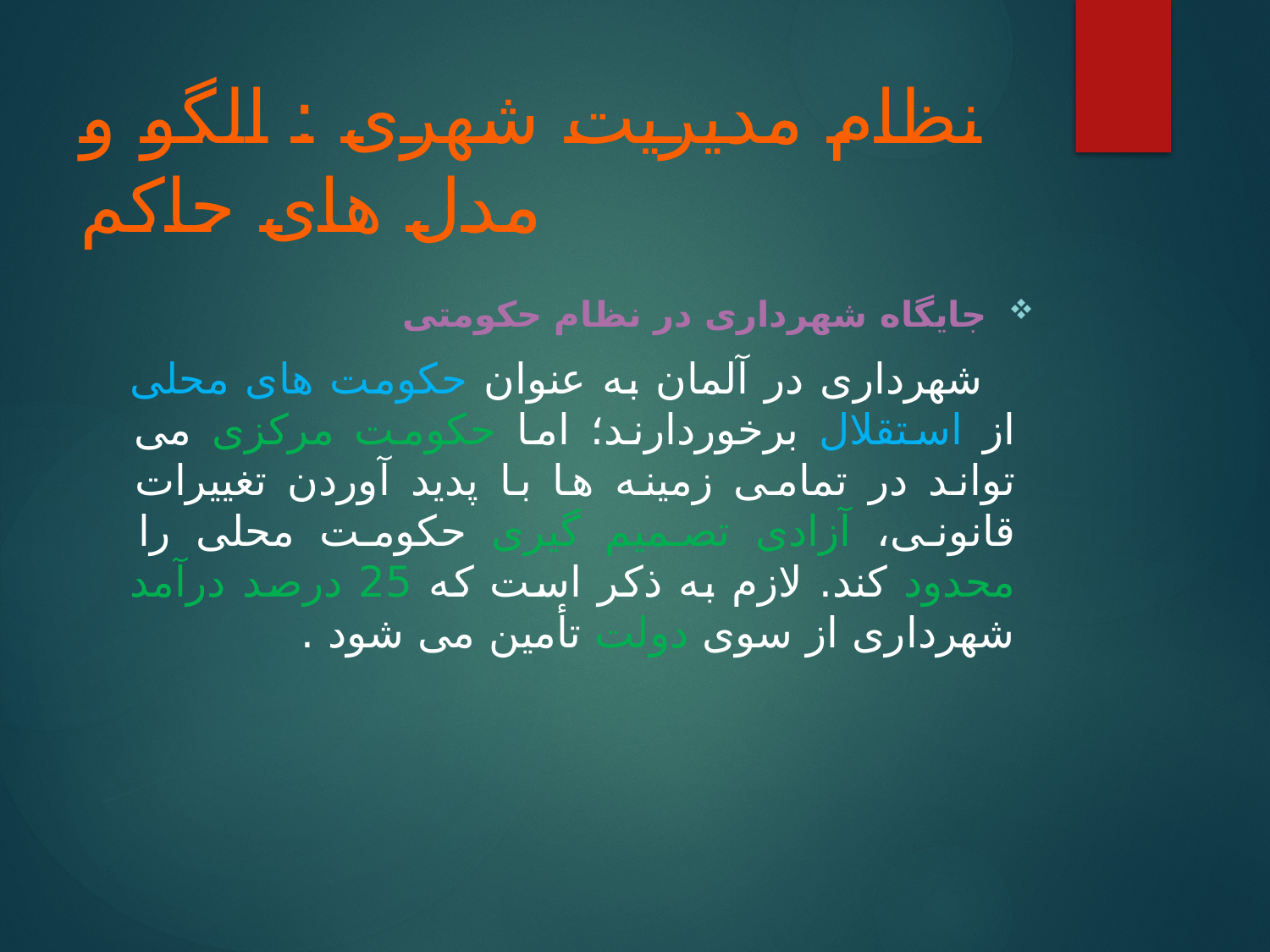

# نظام مدیریت شهری : الگو و مدل های حاکم
جایگاه شهرداری در نظام حکومتی
  شهرداری در آلمان به عنوان حکومت های محلی از استقلال برخوردارند؛ اما حکومت مرکزی می تواند در تمامی زمینه ها با پدید آوردن تغییرات قانونی، آزادی تصمیم گیری حکومت محلی را محدود کند. لازم به ذکر است که 25 درصد درآمد شهرداری از سوی دولت تأمین می شود .